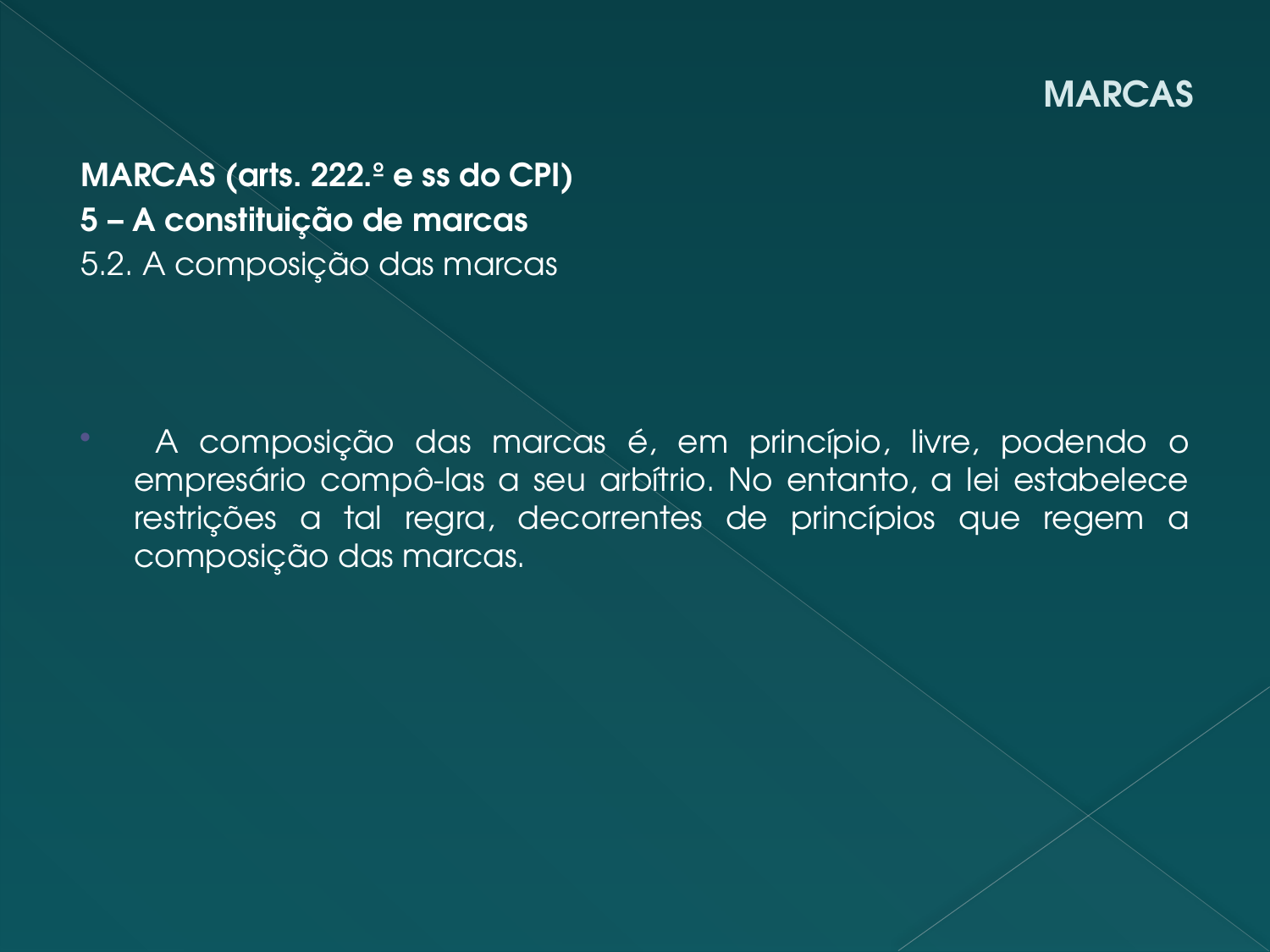

# MARCAS
MARCAS (arts. 222.º e ss do CPI)
5 – A constituição de marcas
5.2. A composição das marcas

 A composição das marcas é, em princípio, livre, podendo o empresário compô-las a seu arbítrio. No entanto, a lei estabelece restrições a tal regra, decorrentes de princípios que regem a composição das marcas.